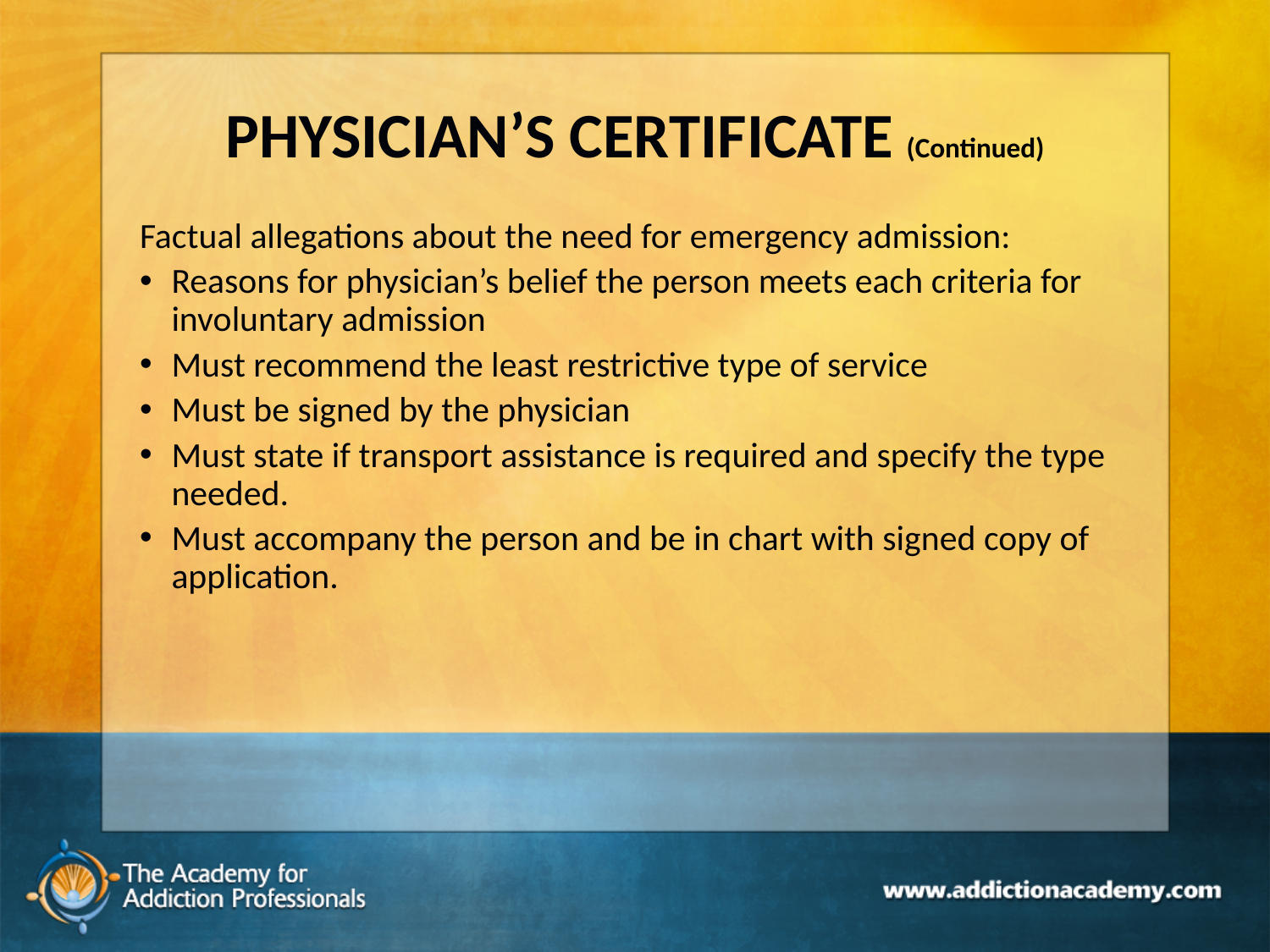

# PHYSICIAN’S CERTIFICATE (Continued)
Factual allegations about the need for emergency admission:
Reasons for physician’s belief the person meets each criteria for involuntary admission
Must recommend the least restrictive type of service
Must be signed by the physician
Must state if transport assistance is required and specify the type needed.
Must accompany the person and be in chart with signed copy of application.
132